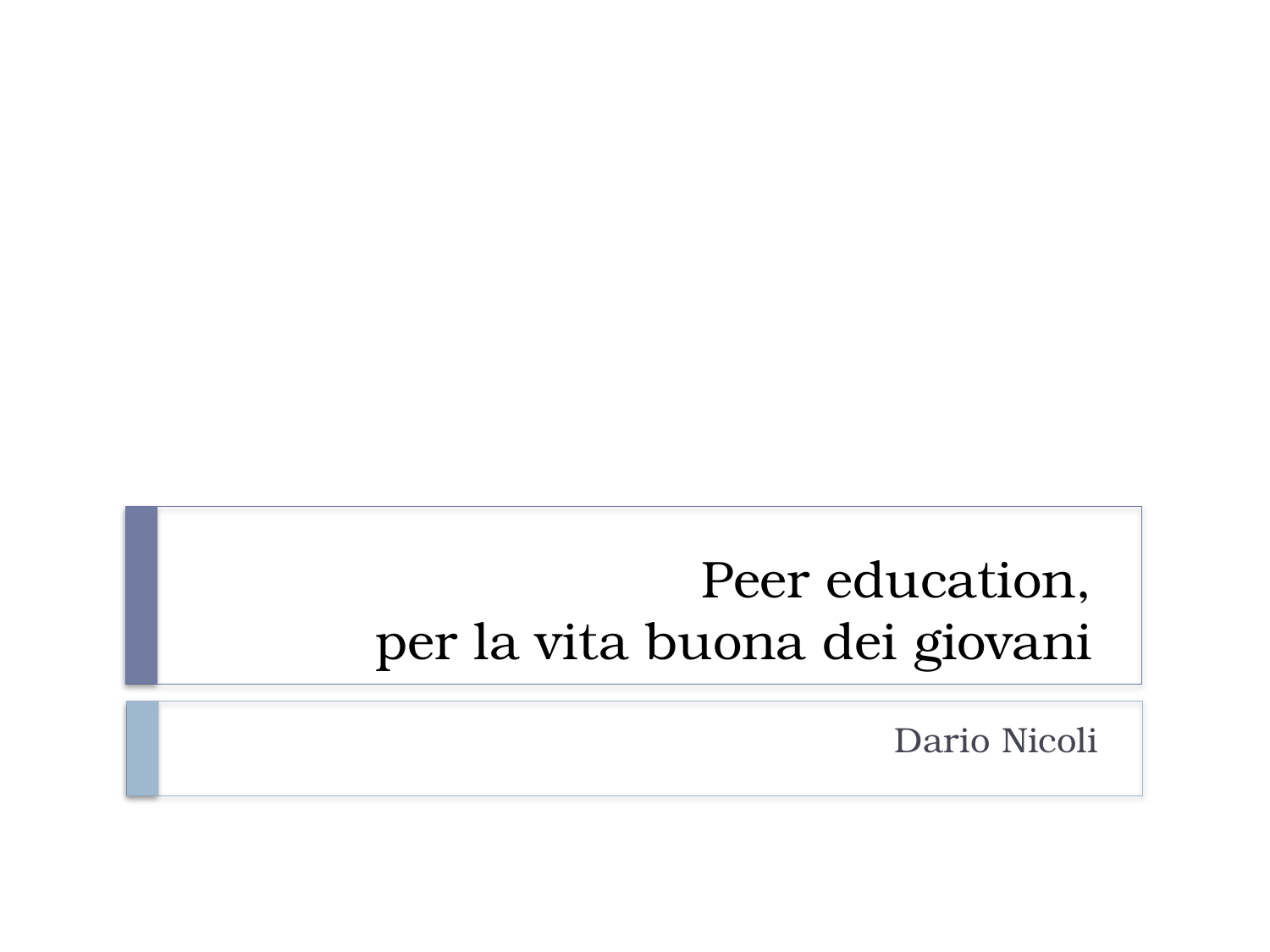

# Peer education, per la vita buona dei giovani
Dario Nicoli